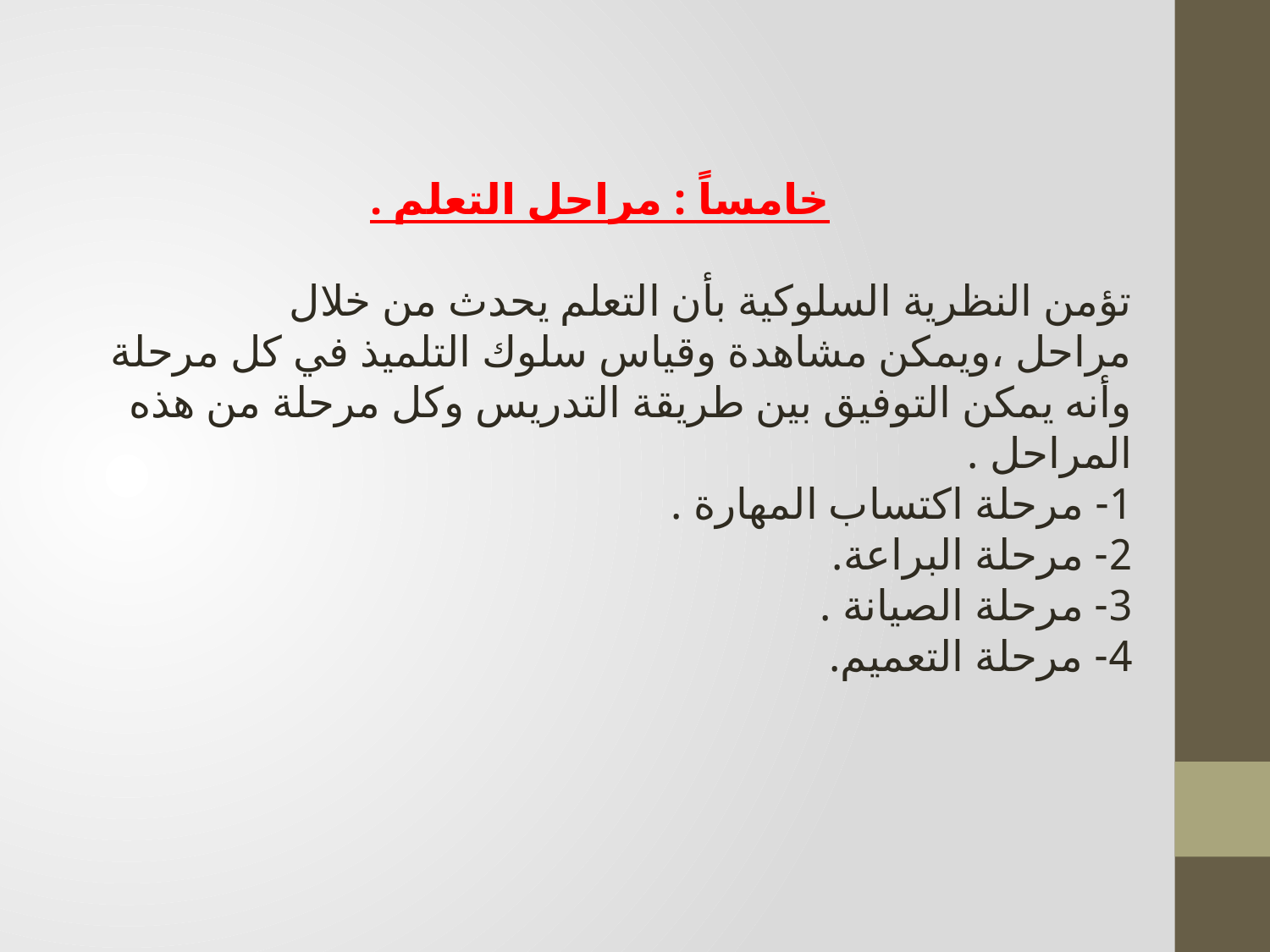

خامساً : مراحل التعلم .

تؤمن النظرية السلوكية بأن التعلم يحدث من خلال مراحل ،ويمكن مشاهدة وقياس سلوك التلميذ في كل مرحلة  وأنه يمكن التوفيق بين طريقة التدريس وكل مرحلة من هذه المراحل .
1- مرحلة اكتساب المهارة .
2- مرحلة البراعة.
3- مرحلة الصيانة .
4- مرحلة التعميم.